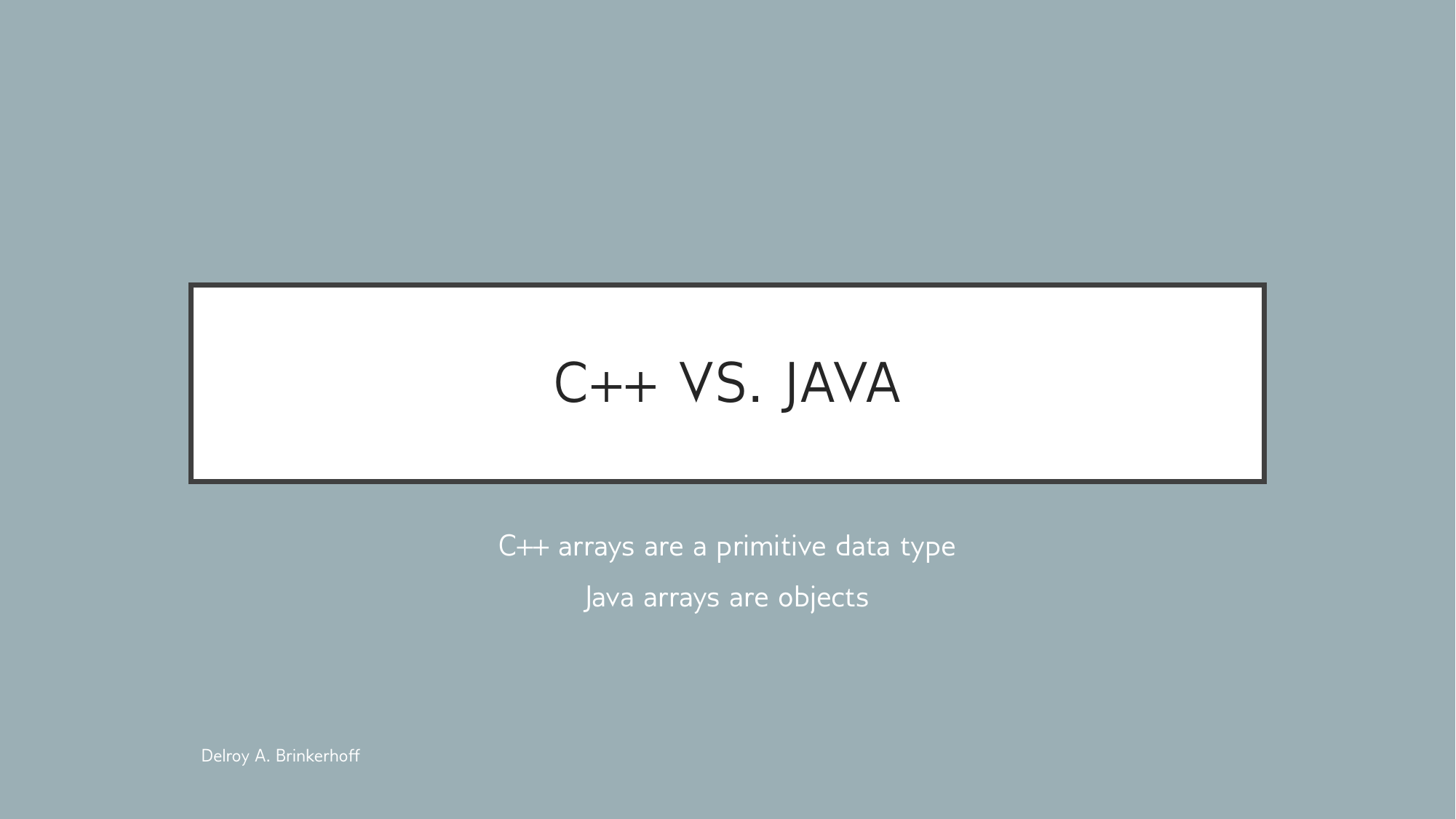

# C++ vs. Java
C++ arrays are a primitive data type
Java arrays are objects
Delroy A. Brinkerhoff